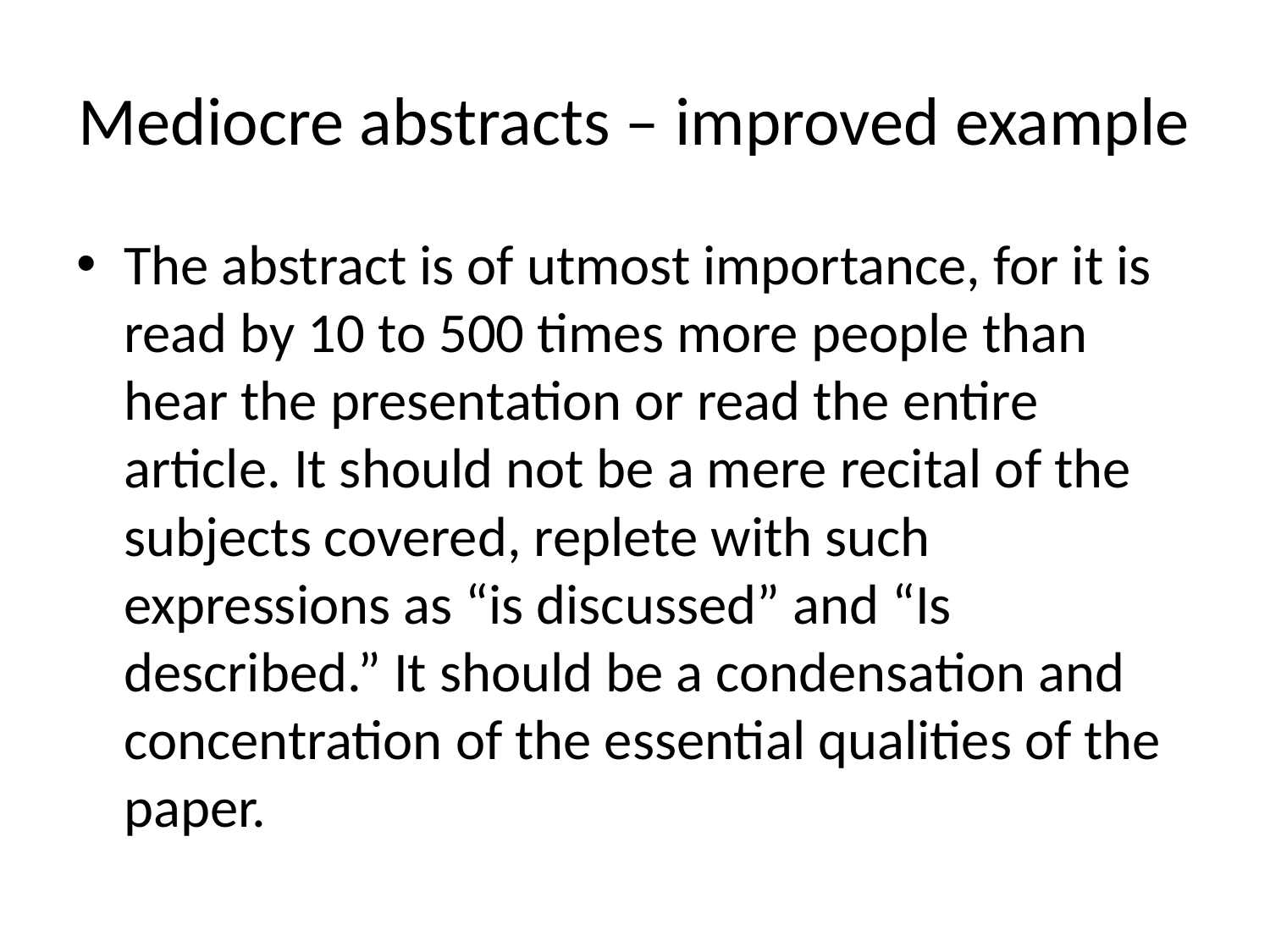

# Mediocre abstracts – improved example
The abstract is of utmost importance, for it is read by 10 to 500 times more people than hear the presentation or read the entire article. It should not be a mere recital of the subjects covered, replete with such expressions as “is discussed” and “Is described.” It should be a condensation and concentration of the essential qualities of the paper.